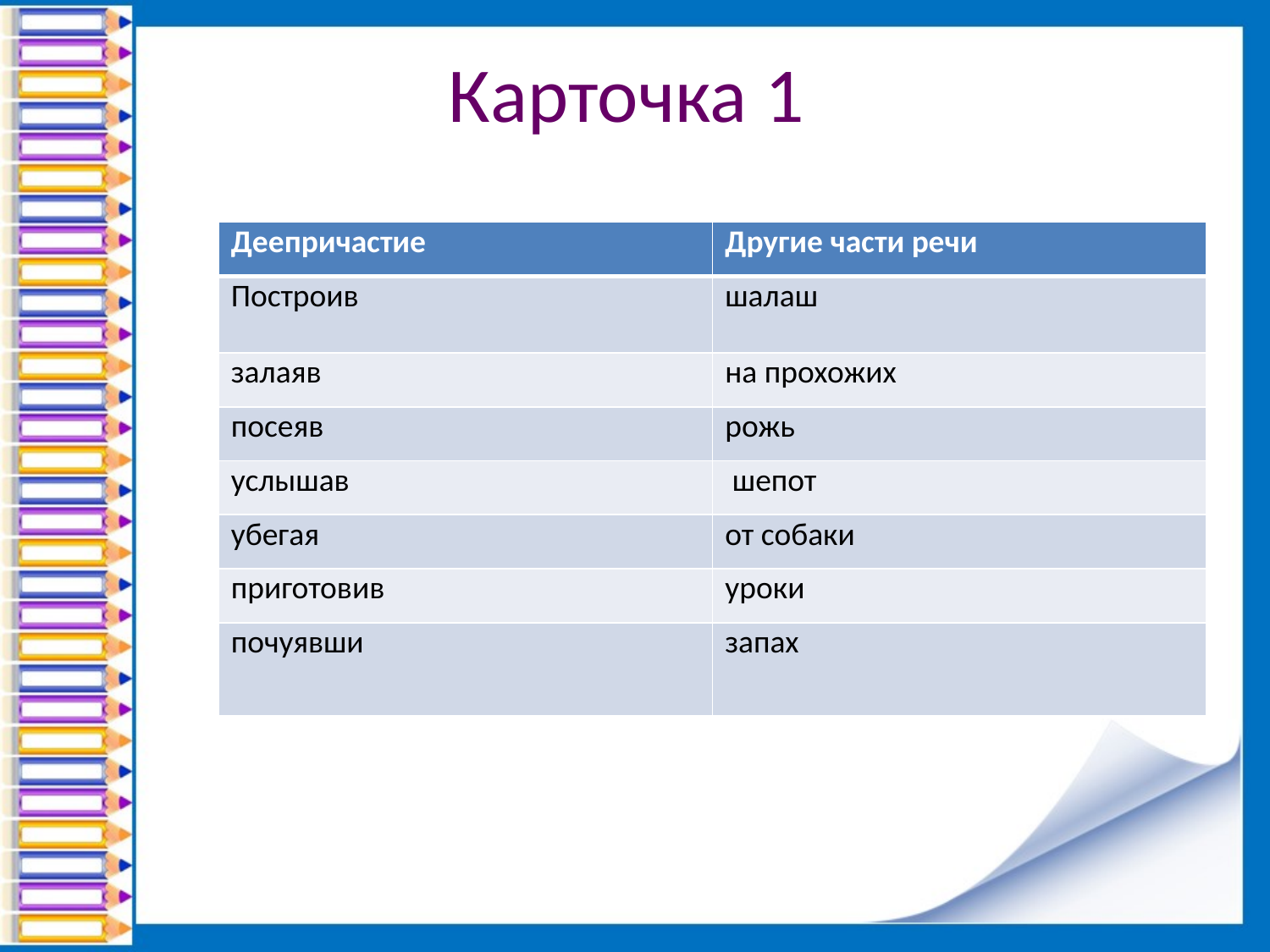

# Карточка 1
| Деепричастие | Другие части речи |
| --- | --- |
| Построив | шалаш |
| залаяв | на прохожих |
| посеяв | рожь |
| услышав | шепот |
| убегая | от собаки |
| приготовив | уроки |
| почуявши | запах |